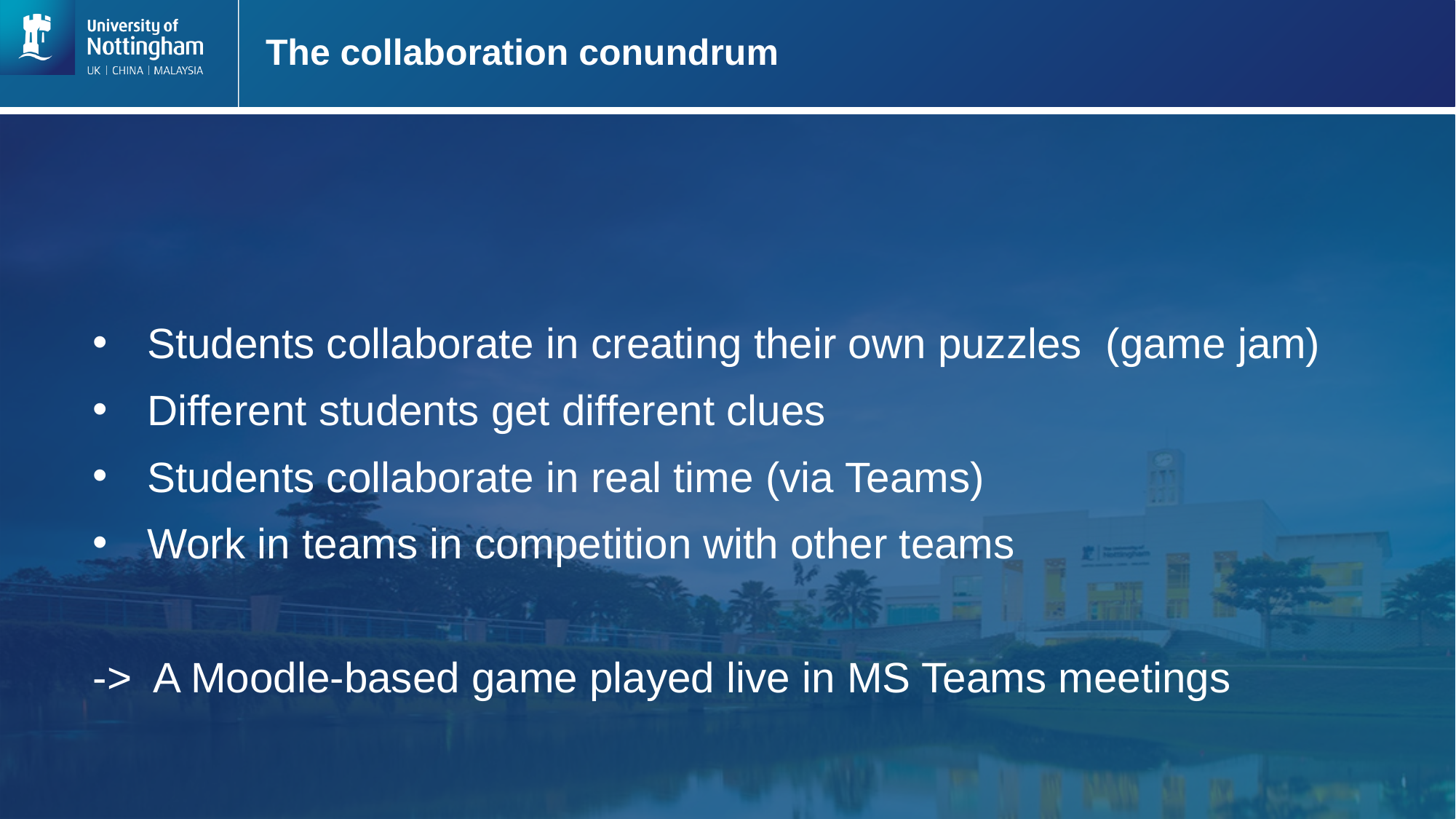

# The collaboration conundrum

Students collaborate in creating their own puzzles  (game jam)
Different students get different clues
Students collaborate in real time (via Teams)
Work in teams in competition with other teams

->  A Moodle-based game played live in MS Teams meetings